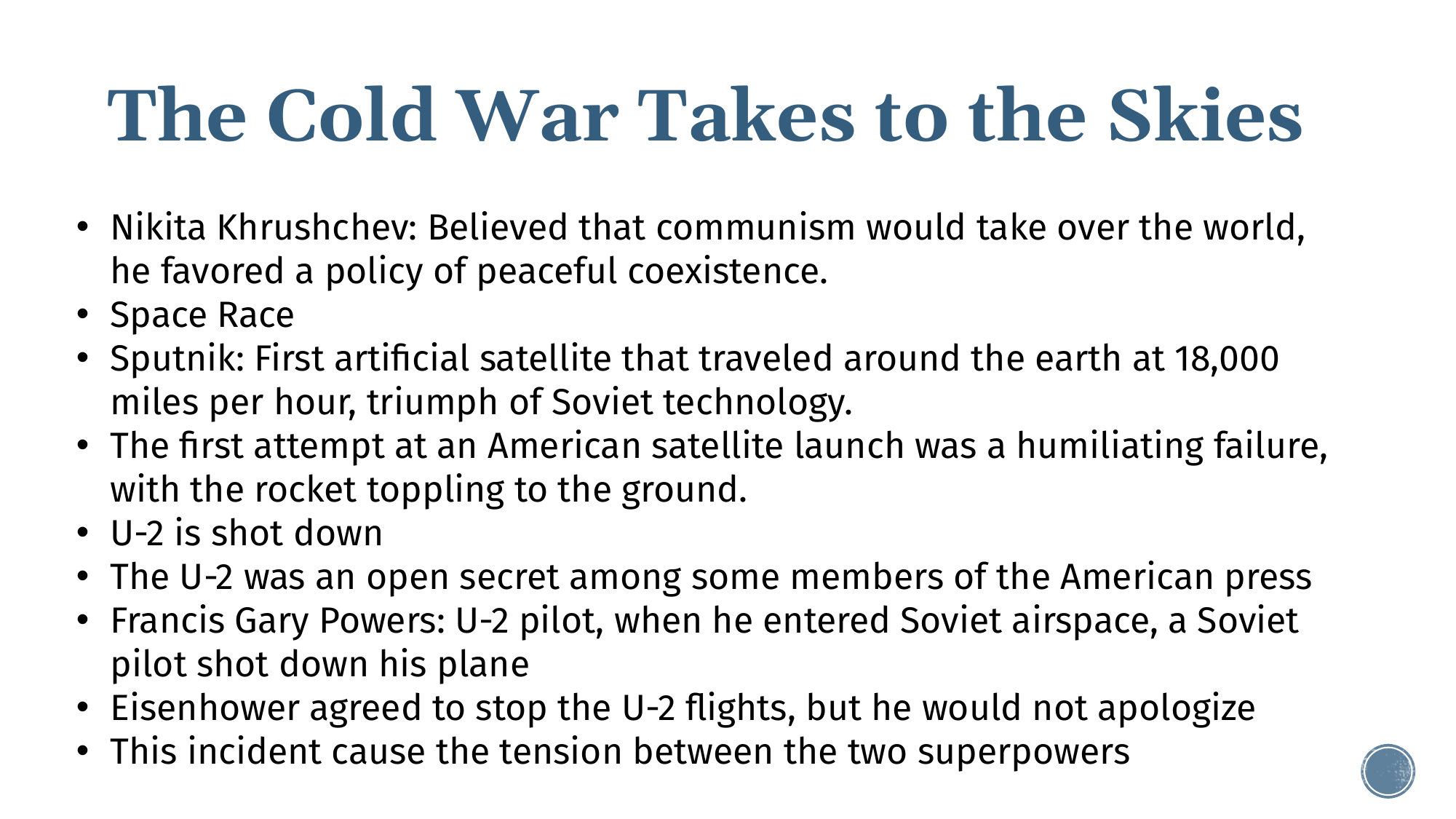

# The Cold War Takes to the Skies
Nikita Khrushchev: Believed that communism would take over the world, he favored a policy of peaceful coexistence.
Space Race
Sputnik: First artificial satellite that traveled around the earth at 18,000 miles per hour, triumph of Soviet technology.
The first attempt at an American satellite launch was a humiliating failure, with the rocket toppling to the ground.
U-2 is shot down
The U-2 was an open secret among some members of the American press
Francis Gary Powers: U-2 pilot, when he entered Soviet airspace, a Soviet pilot shot down his plane
Eisenhower agreed to stop the U-2 flights, but he would not apologize
This incident cause the tension between the two superpowers